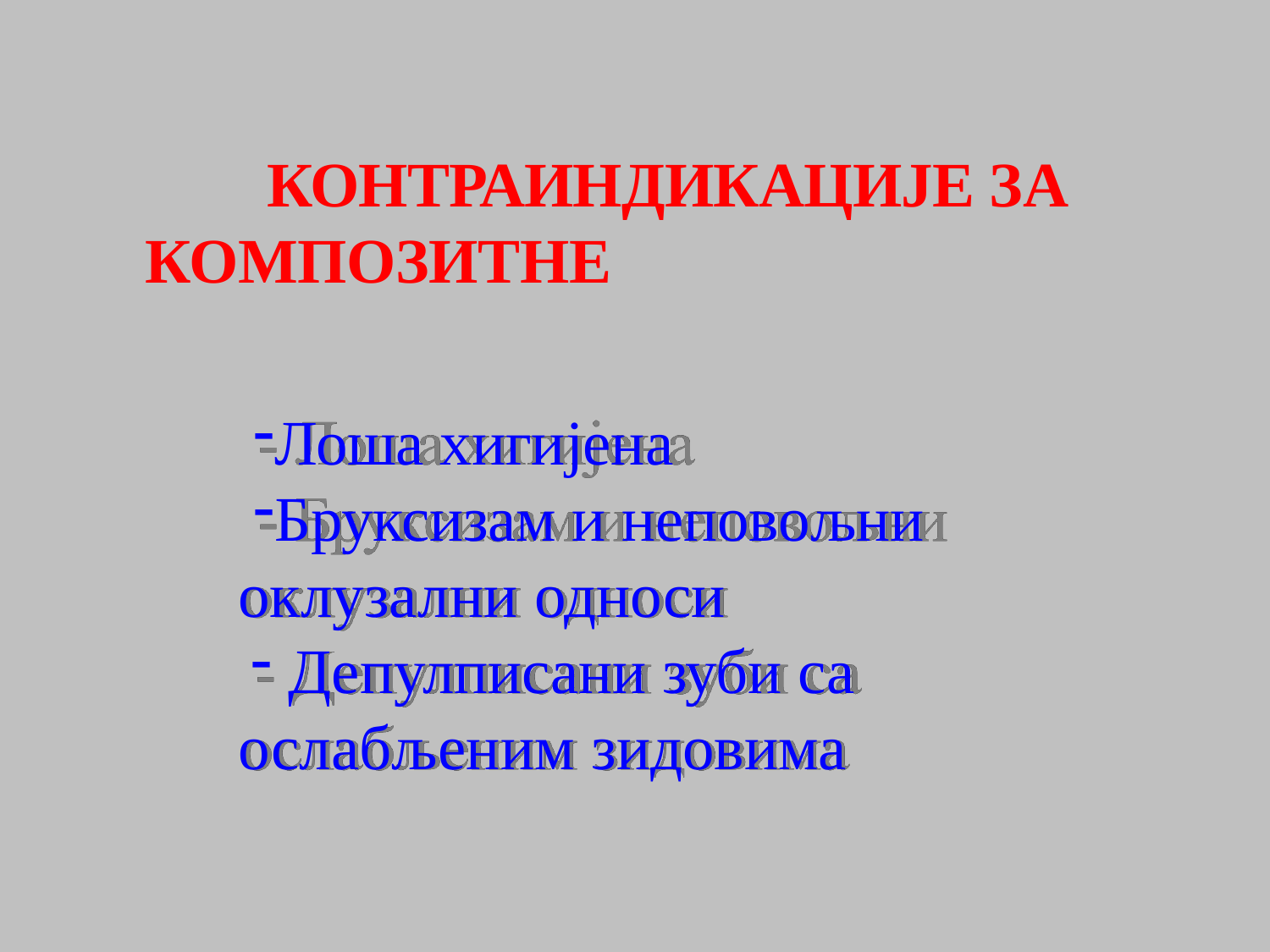

КОНТРАИНДИКАЦИЈЕ ЗА  КОМПОЗИТНЕ

Лоша хигијена
Бруксизам и неповољни  оклузални односи
Депулписани зуби са
ослабљеним зидовима